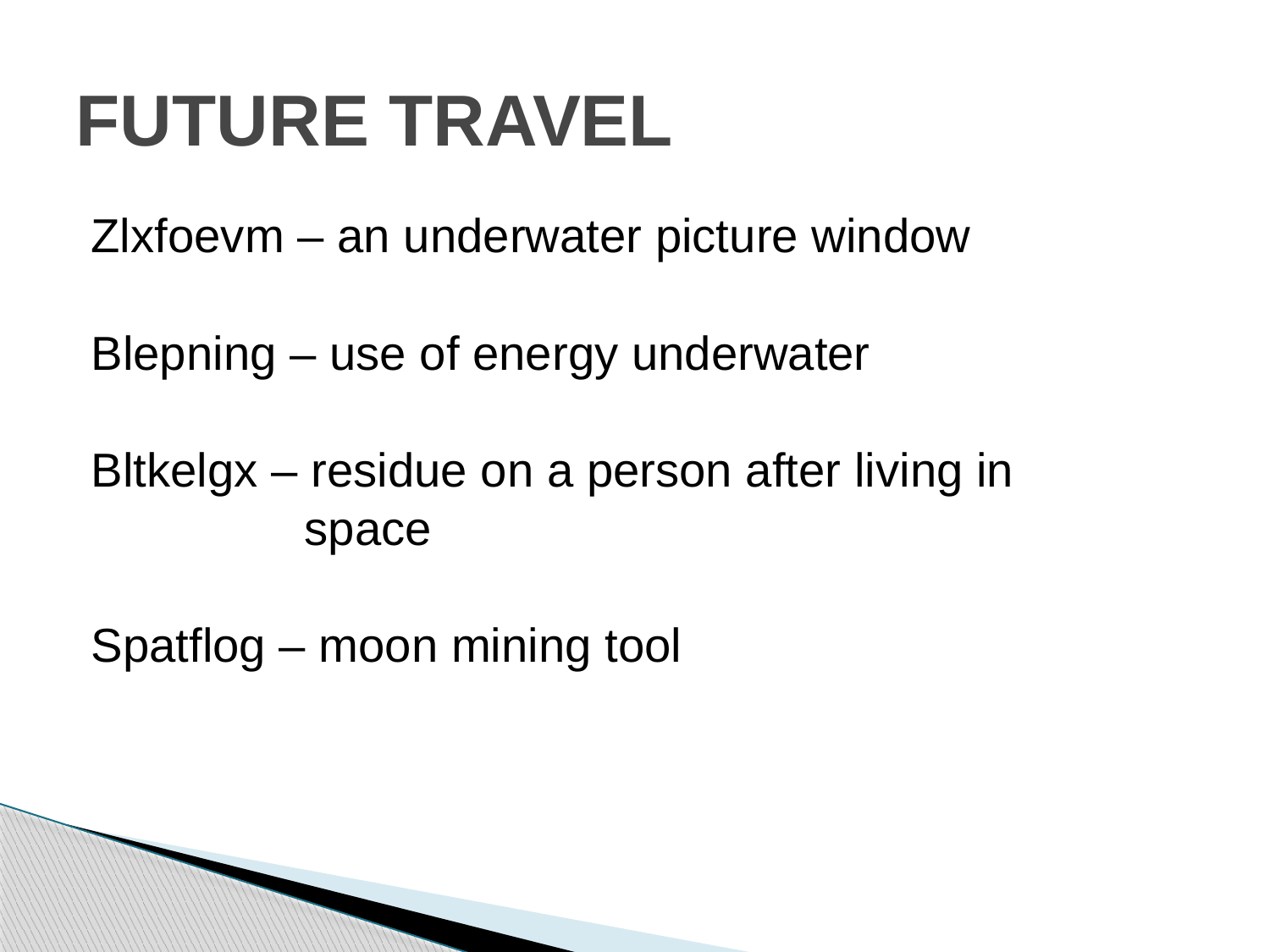

# FUTURE TRAVEL
Zlxfoevm – an underwater picture window

Blepning – use of energy underwater

Bltkelgx – residue on a person after living in
                space

Spatflog – moon mining tool